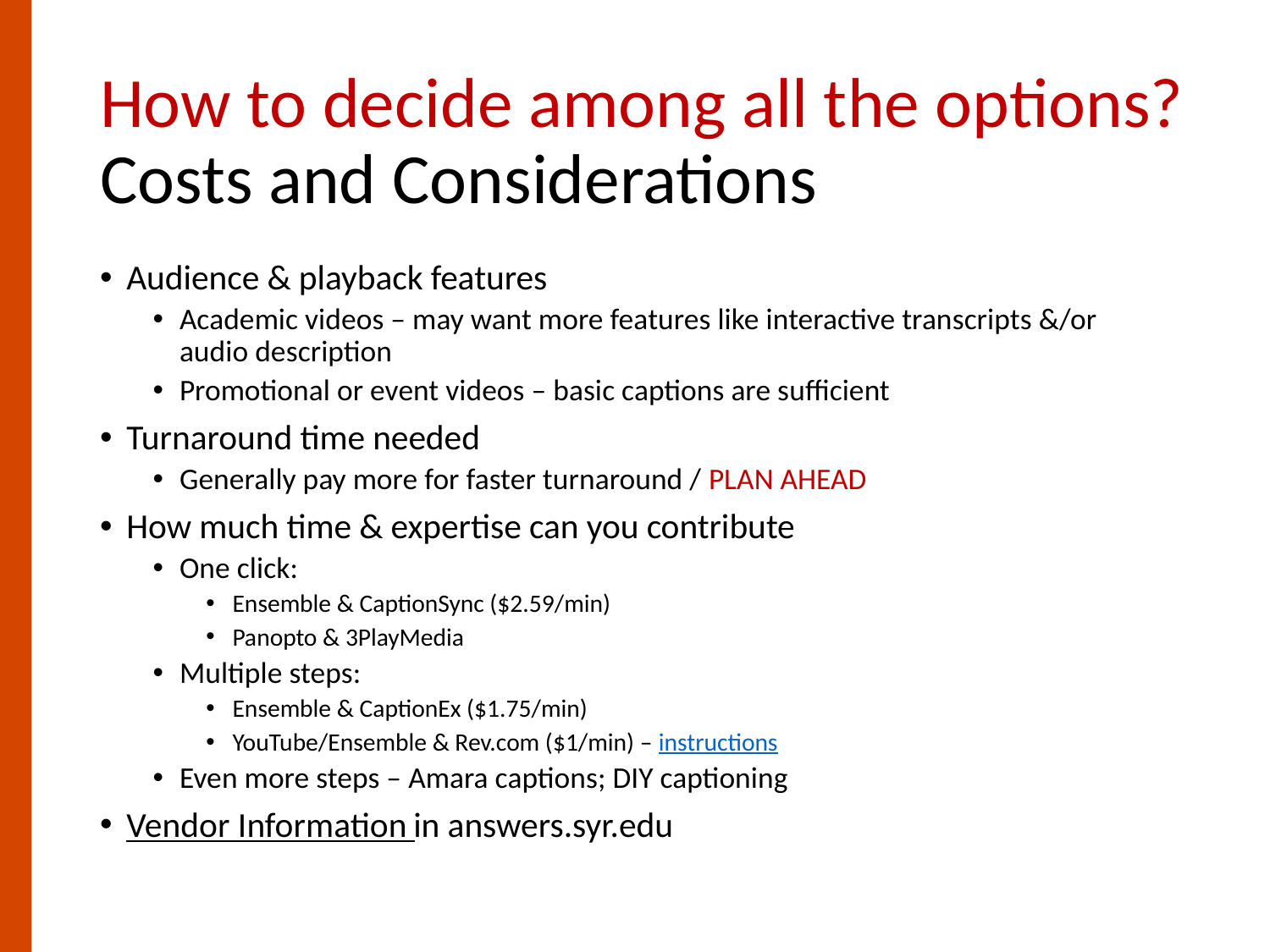

# How to decide among all the options? Costs and Considerations
Audience & playback features
Academic videos – may want more features like interactive transcripts &/or audio description
Promotional or event videos – basic captions are sufficient
Turnaround time needed
Generally pay more for faster turnaround / PLAN AHEAD
How much time & expertise can you contribute
One click:
Ensemble & CaptionSync ($2.59/min)
Panopto & 3PlayMedia
Multiple steps:
Ensemble & CaptionEx ($1.75/min)
YouTube/Ensemble & Rev.com ($1/min) – instructions
Even more steps – Amara captions; DIY captioning
Vendor Information in answers.syr.edu